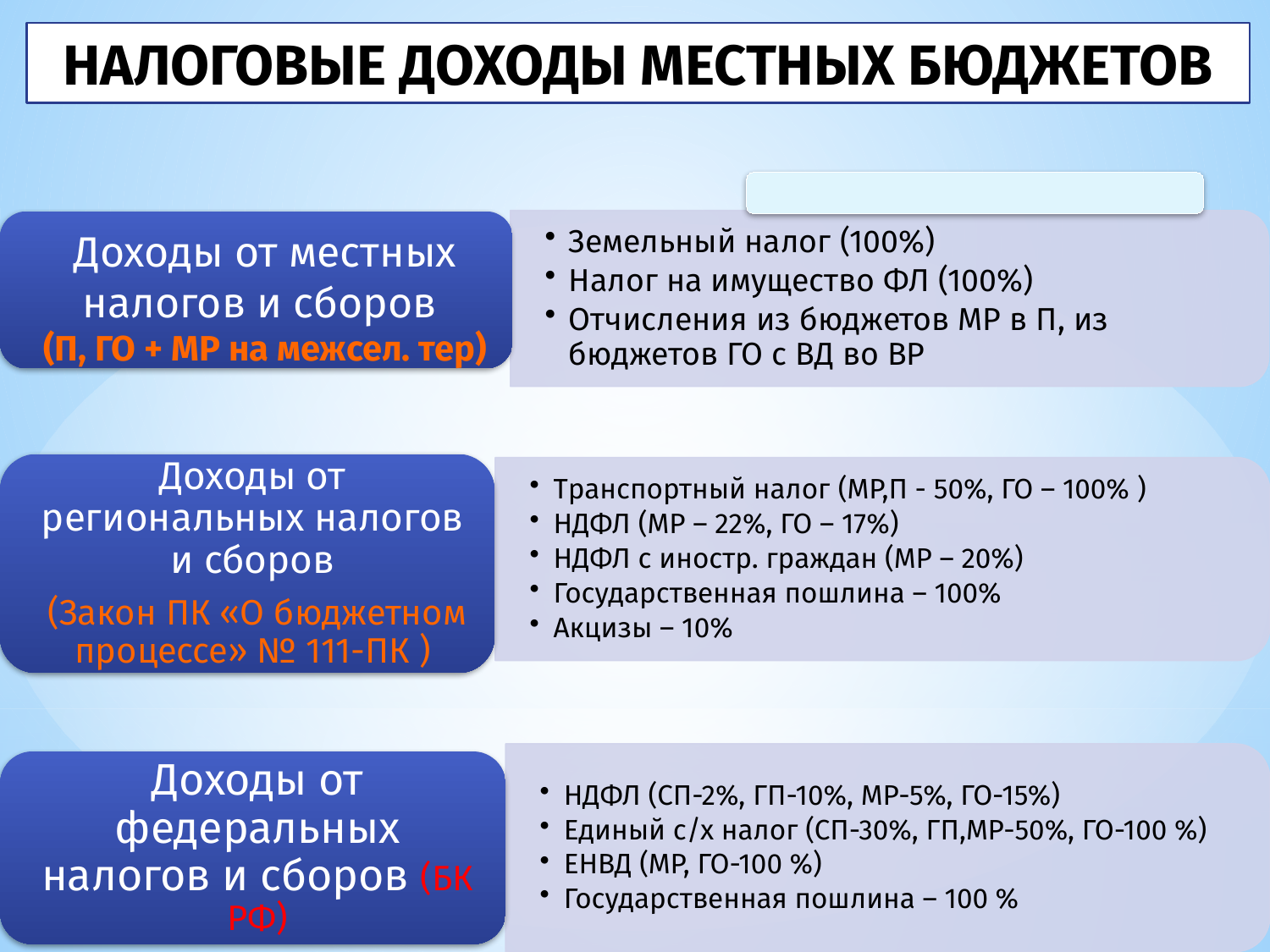

НАЛОГОВЫЕ ДОХОДЫ МЕСТНЫХ БЮДЖЕТОВ
Земельный налог (100%)
Налог на имущество ФЛ (100%)
Отчисления из бюджетов МР в П, из бюджетов ГО с ВД во ВР

Транспортный налог (МР,П - 50%, ГО – 100% )
НДФЛ (МР – 22%, ГО – 17%)
НДФЛ с иностр. граждан (МР – 20%)
Государственная пошлина – 100%
Акцизы – 10%
Доходы от региональных налогов и сборов
 (Закон ПК «О бюджетном процессе» № 111-ПК )
НДФЛ (СП-2%, ГП-10%, МР-5%, ГО-15%)
Единый с/х налог (СП-30%, ГП,МР-50%, ГО-100 %)
ЕНВД (МР, ГО-100 %)
Государственная пошлина – 100 %
Доходы от федеральных налогов и сборов (БК РФ)
Доходы от местных налогов и сборов
(П, ГО + МР на межсел. тер)